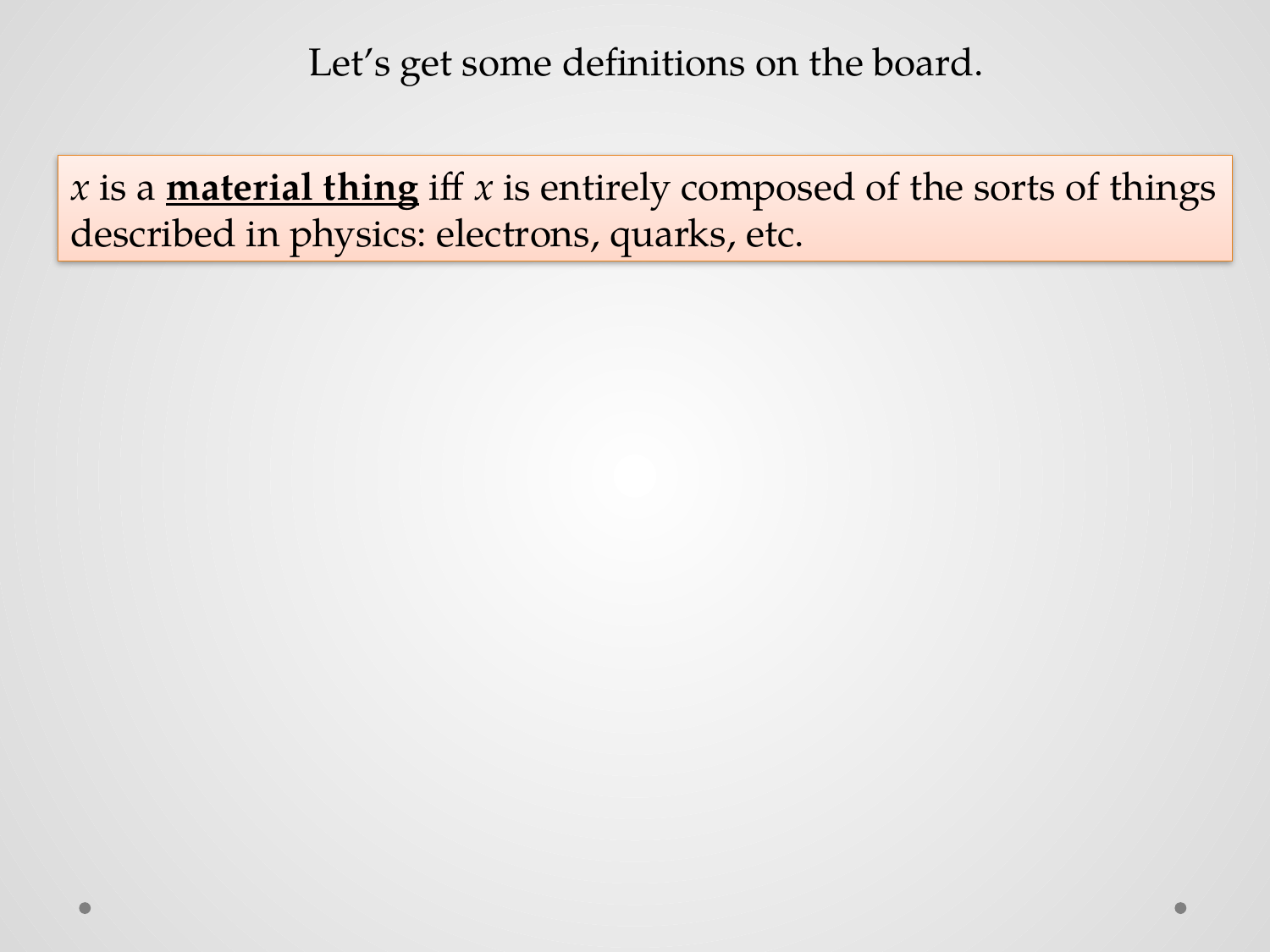

Let’s get some definitions on the board.
x is a material thing iff x is entirely composed of the sorts of things described in physics: electrons, quarks, etc.